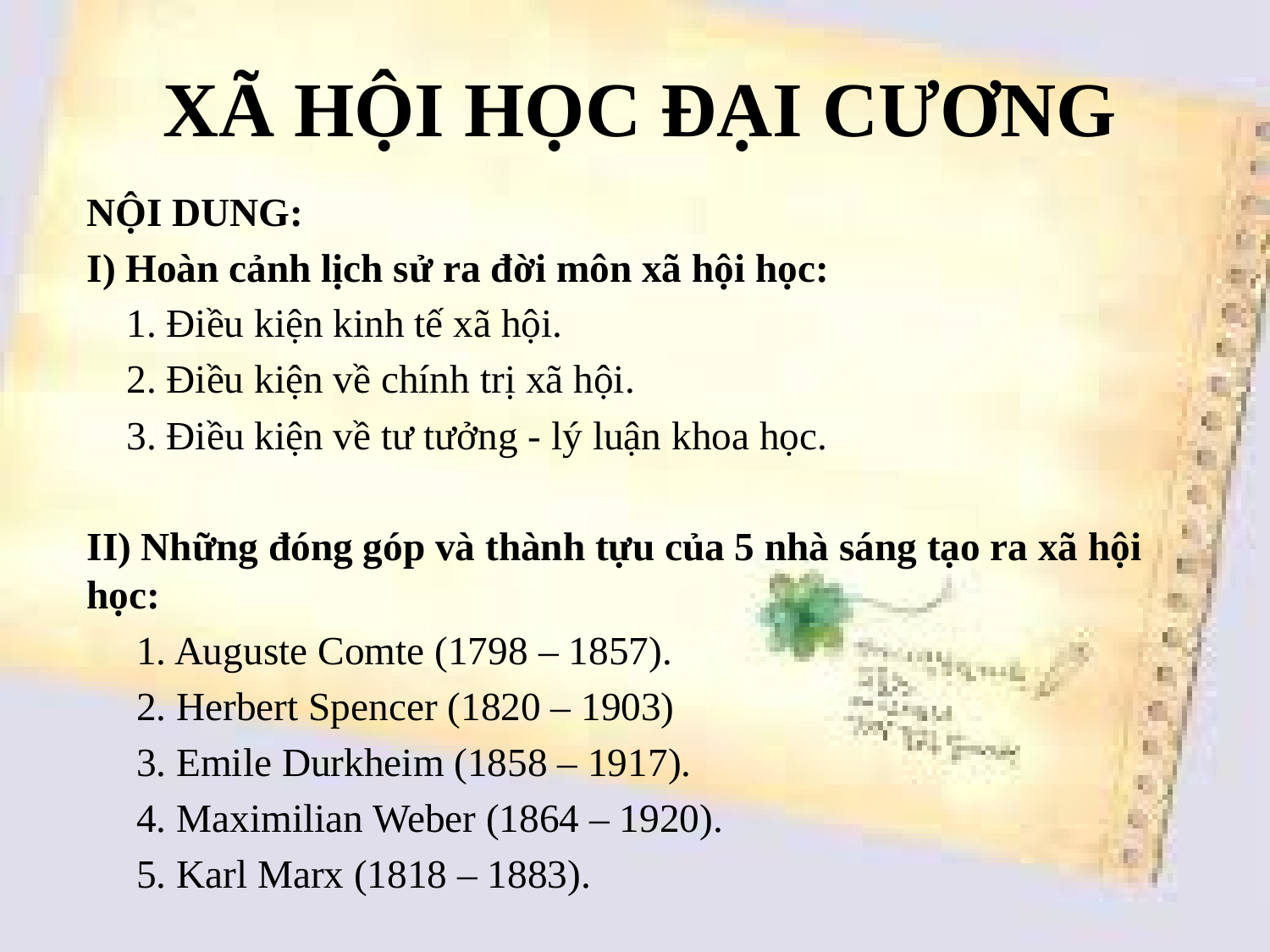

# XÃ HỘI HỌC ĐẠI CƯƠNG
NỘI DUNG:
I) Hoàn cảnh lịch sử ra đời môn xã hội học:
    1. Điều kiện kinh tế xã hội.
    2. Điều kiện về chính trị xã hội.
    3. Điều kiện về tư tưởng - lý luận khoa học.

II) Những đóng góp và thành tựu của 5 nhà sáng tạo ra xã hội học:
     1. Auguste Comte (1798 – 1857).
     2. Herbert Spencer (1820 – 1903)
     3. Emile Durkheim (1858 – 1917).
     4. Maximilian Weber (1864 – 1920).
     5. Karl Marx (1818 – 1883).